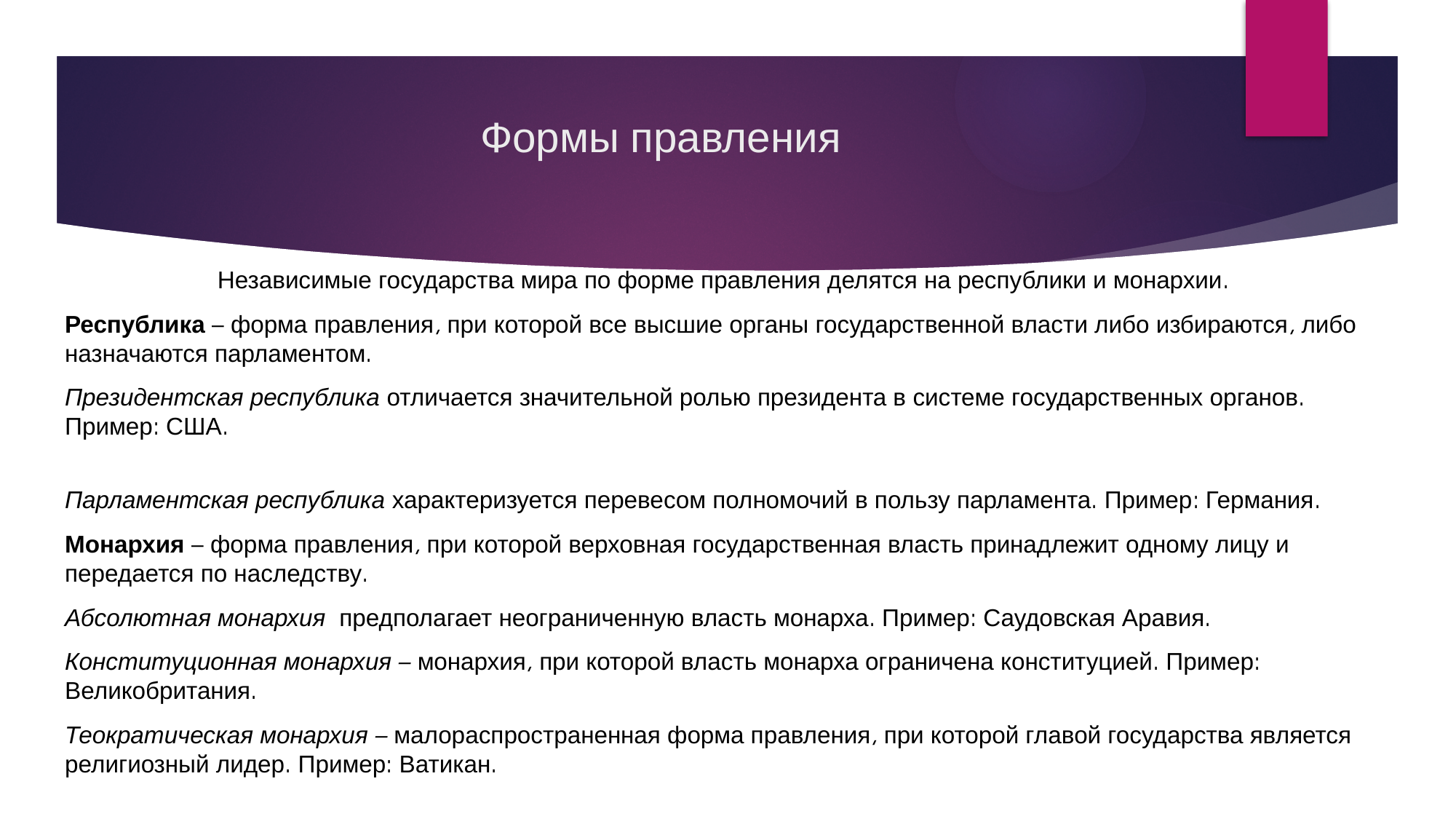

# Формы правления
Независимые государства мира по форме правления делятся на республики и монархии.
Республика – форма правления, при которой все высшие органы государственной власти либо избираются, либо назначаются парламентом.
Президентская республика отличается значительной ролью президента в системе государственных органов. Пример: США.
Парламентская республика характеризуется перевесом полномочий в пользу парламента. Пример: Германия.
Монархия – форма правления, при которой верховная государственная власть принадлежит одному лицу и передается по наследству.
Абсолютная монархия  предполагает неограниченную власть монарха. Пример: Саудовская Аравия.
Конституционная монархия – монархия, при которой власть монарха ограничена конституцией. Пример: Великобритания.
Теократическая монархия – малораспространенная форма правления, при которой главой государства является религиозный лидер. Пример: Ватикан.